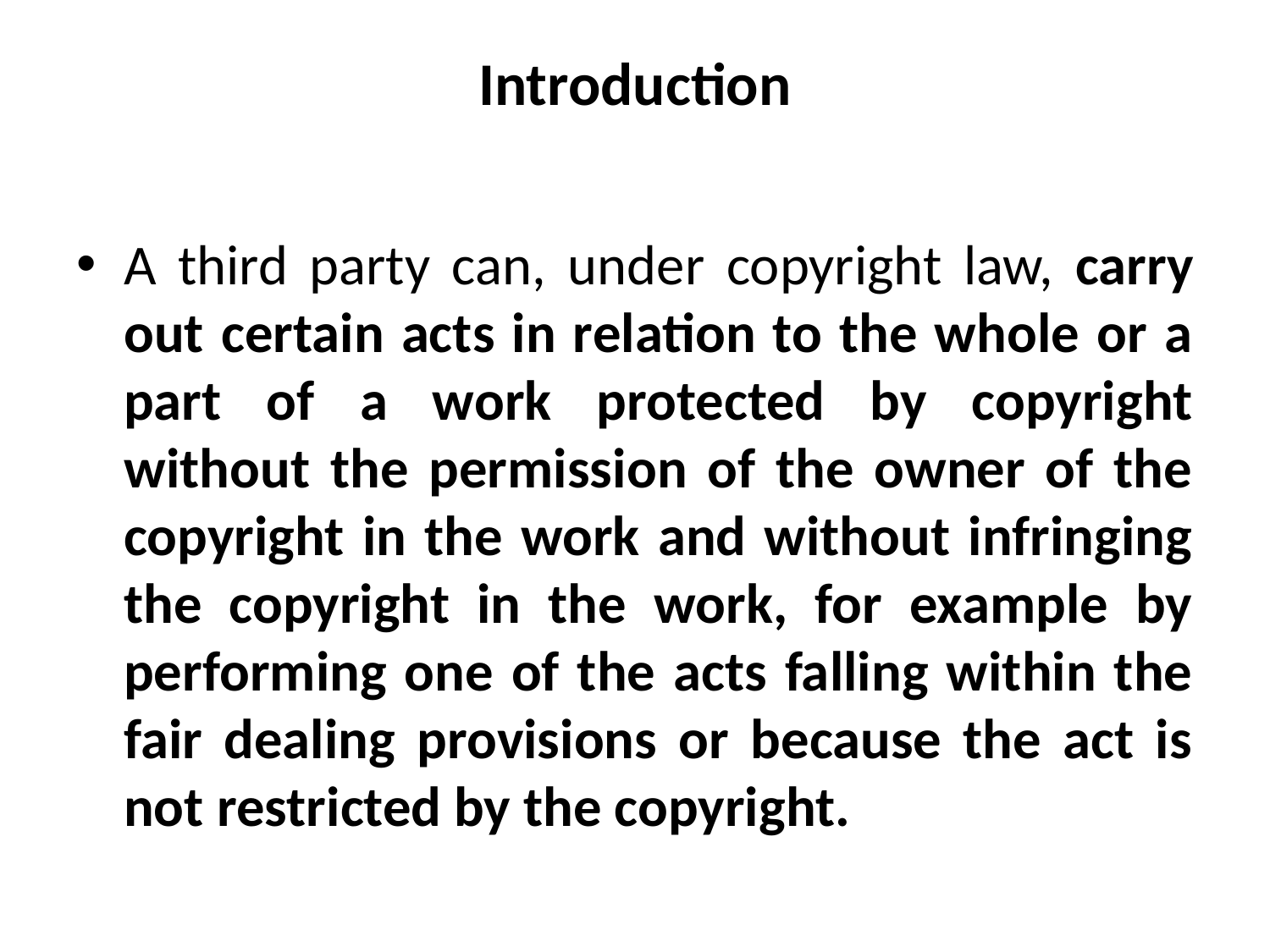

# Introduction
A third party can, under copyright law, carry out certain acts in relation to the whole or a part of a work protected by copyright without the permission of the owner of the copyright in the work and without infringing the copyright in the work, for example by performing one of the acts falling within the fair dealing provisions or because the act is not restricted by the copyright.